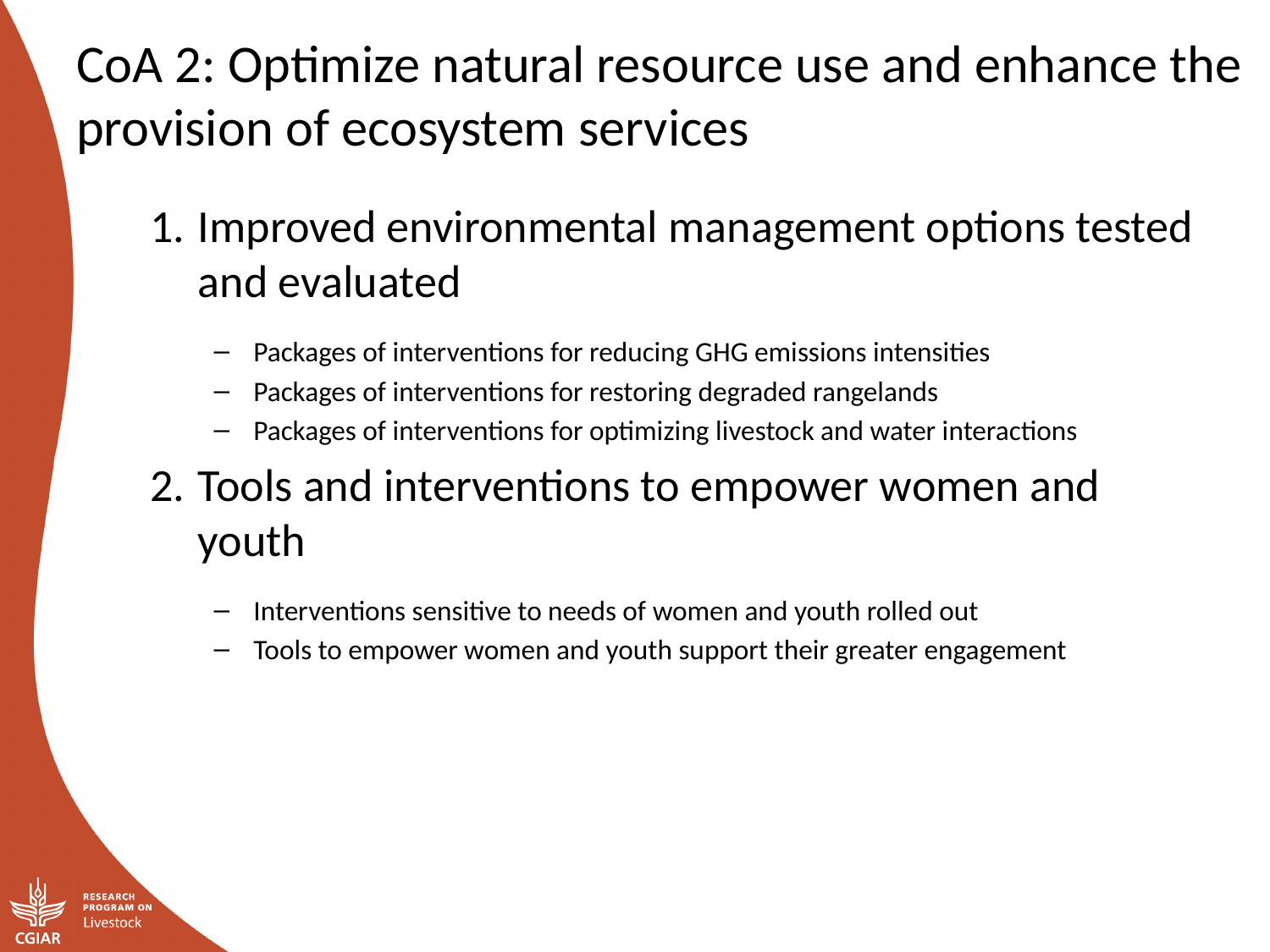

CoA 2: Optimize natural resource use and enhance the provision of ecosystem services
Improved environmental management options tested and evaluated
Packages of interventions for reducing GHG emissions intensities
Packages of interventions for restoring degraded rangelands
Packages of interventions for optimizing livestock and water interactions
Tools and interventions to empower women and youth
Interventions sensitive to needs of women and youth rolled out
Tools to empower women and youth support their greater engagement